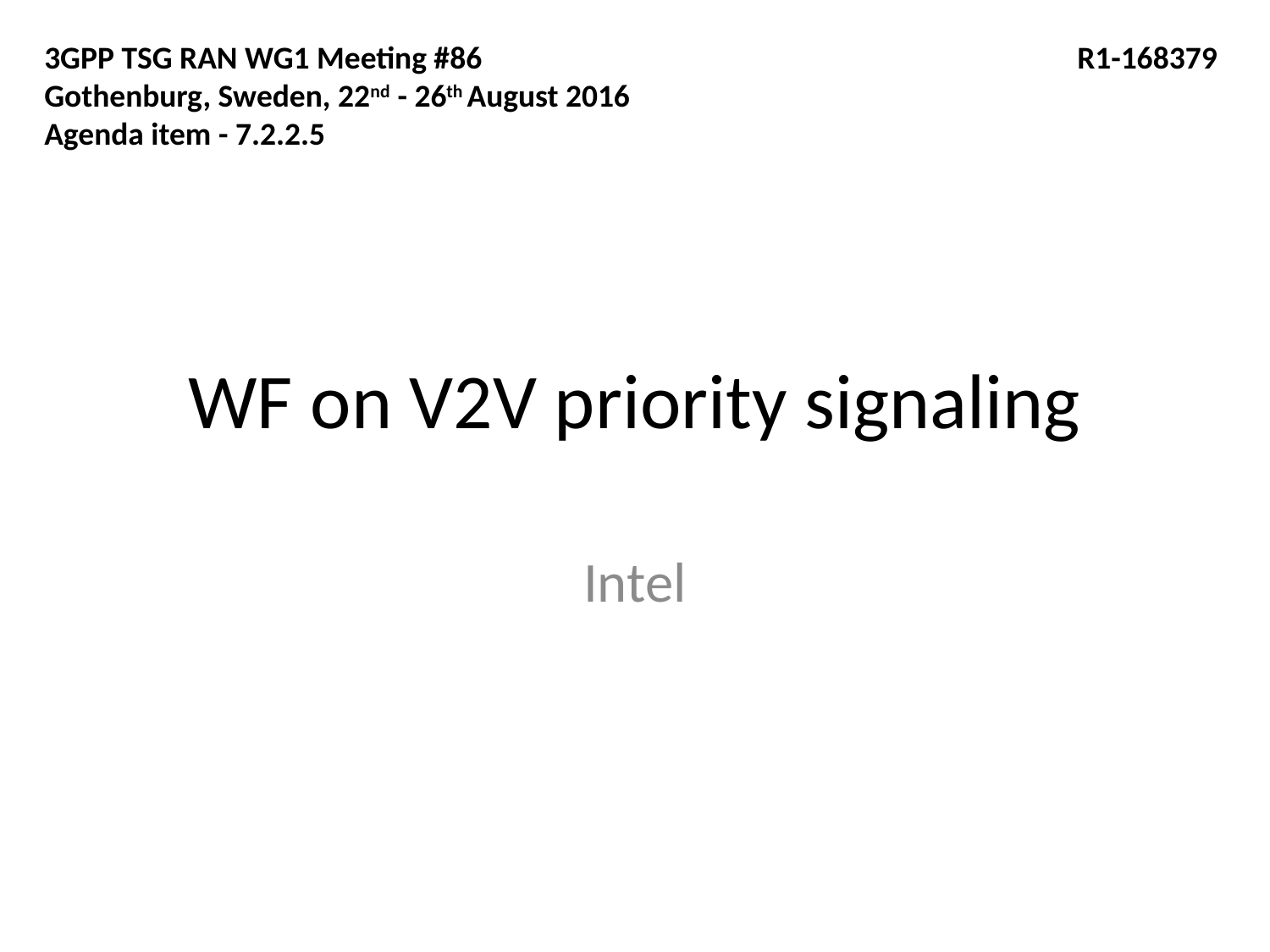

3GPP TSG RAN WG1 Meeting #86				                    R1-168379
Gothenburg, Sweden, 22nd - 26th August 2016
Agenda item - 7.2.2.5
# WF on V2V priority signaling
Intel